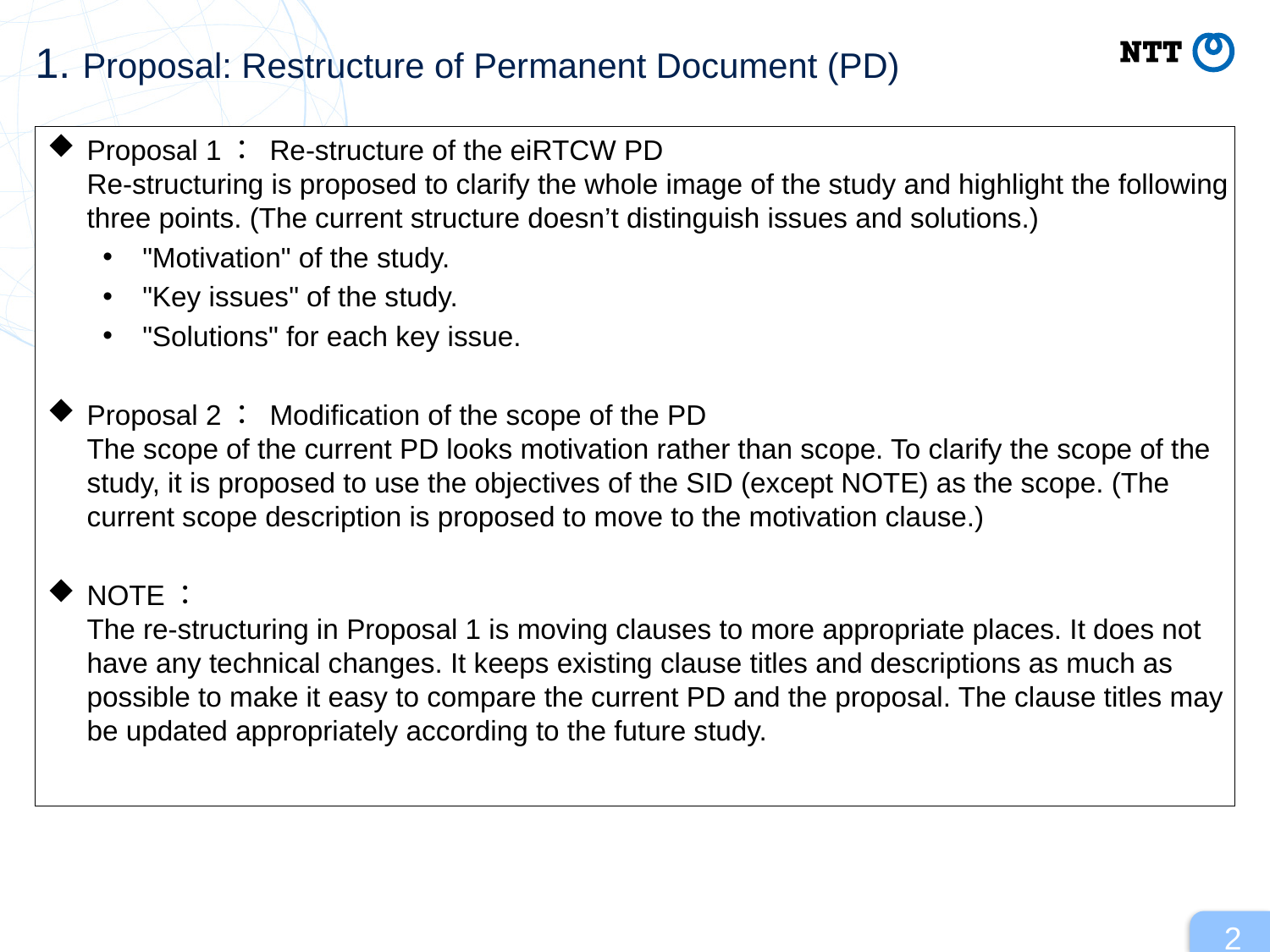

# 1. Proposal: Restructure of Permanent Document (PD)
Proposal 1： Re-structure of the eiRTCW PD
Re-structuring is proposed to clarify the whole image of the study and highlight the following three points. (The current structure doesn’t distinguish issues and solutions.)
"Motivation" of the study.
"Key issues" of the study.
"Solutions" for each key issue.

Proposal 2： Modification of the scope of the PD
The scope of the current PD looks motivation rather than scope. To clarify the scope of the study, it is proposed to use the objectives of the SID (except NOTE) as the scope. (The current scope description is proposed to move to the motivation clause.)

NOTE：
The re-structuring in Proposal 1 is moving clauses to more appropriate places. It does not have any technical changes. It keeps existing clause titles and descriptions as much as possible to make it easy to compare the current PD and the proposal. The clause titles may be updated appropriately according to the future study.
2